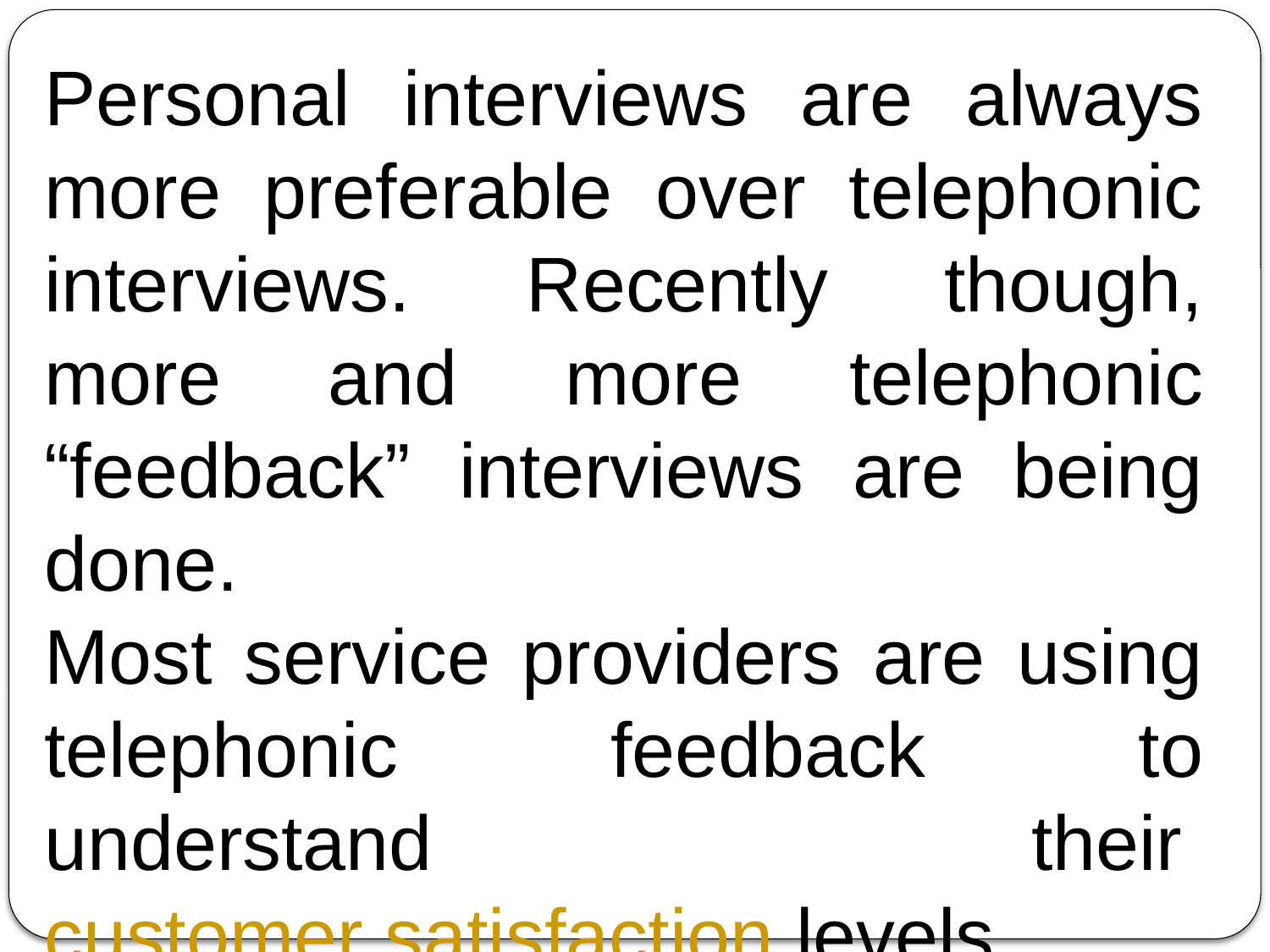

Personal interviews are always more preferable over telephonic interviews. Recently though, more and more telephonic “feedback” interviews are being done.
Most service providers are using telephonic feedback to understand their customer satisfaction levels.